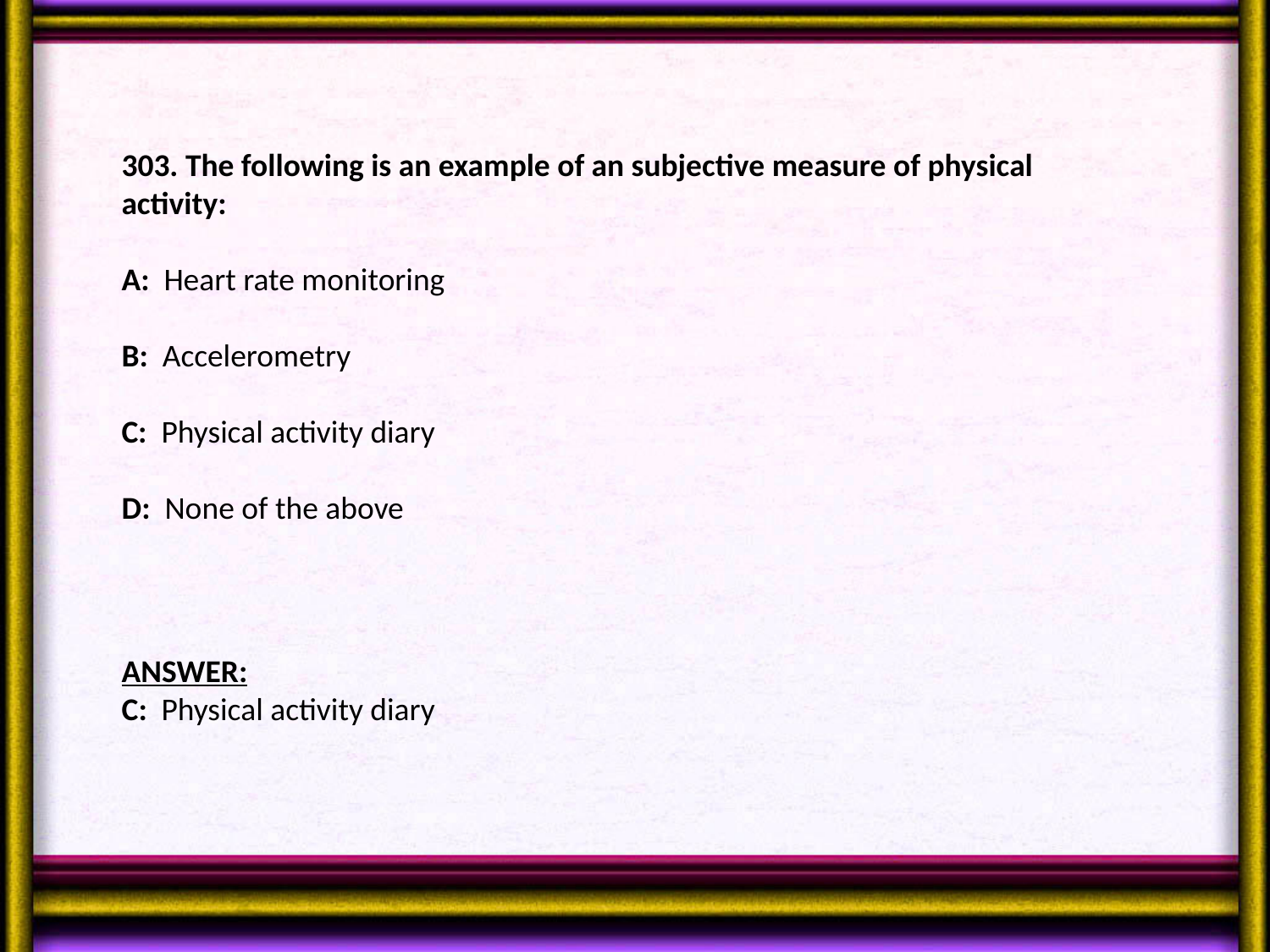

303. The following is an example of an subjective measure of physical activity:

A:  Heart rate monitoring

B:  Accelerometry

C:  Physical activity diary

D:  None of the above

ANSWER:
C:  Physical activity diary